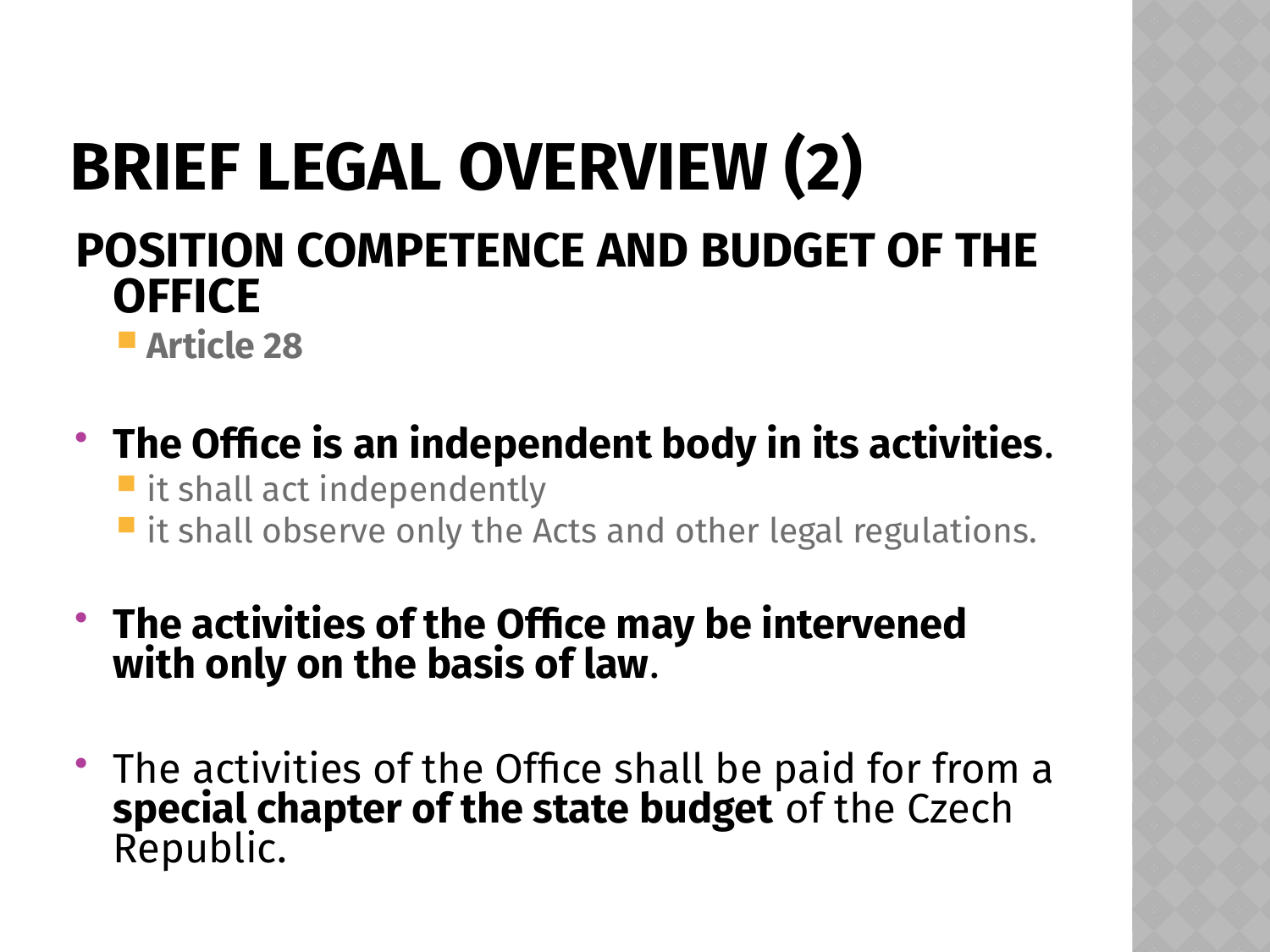

# Brief legal overview (2)
POSITION COMPETENCE AND BUDGET OF THE OFFICE
Article 28

The Office is an independent body in its activities.
it shall act independently
it shall observe only the Acts and other legal regulations.

The activities of the Office may be intervened with only on the basis of law.

The activities of the Office shall be paid for from a special chapter of the state budget of the Czech Republic.